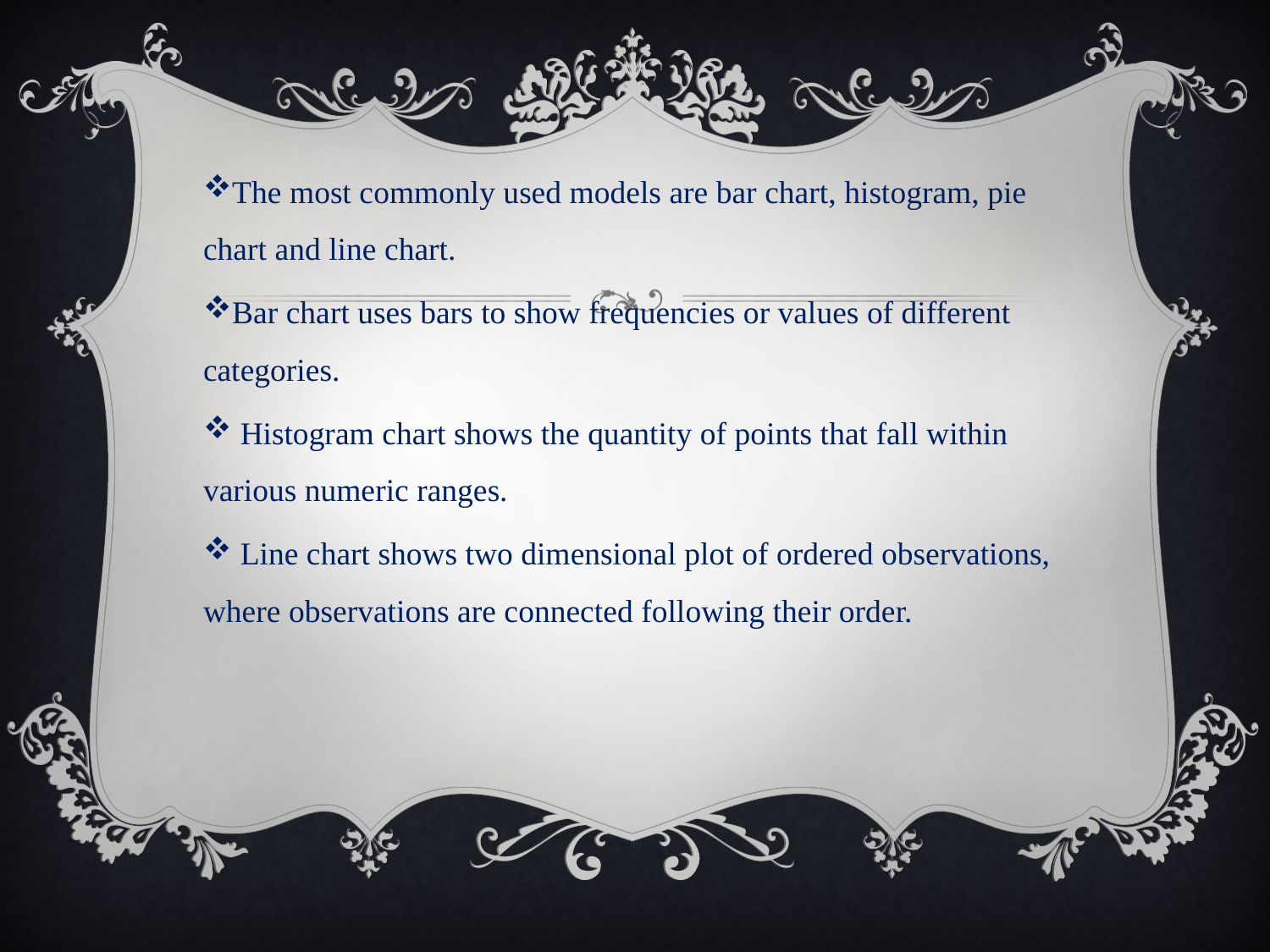

The most commonly used models are bar chart, histogram, pie chart and line chart.
Bar chart uses bars to show frequencies or values of different categories.
 Histogram chart shows the quantity of points that fall within various numeric ranges.
 Line chart shows two dimensional plot of ordered observations, where observations are connected following their order.